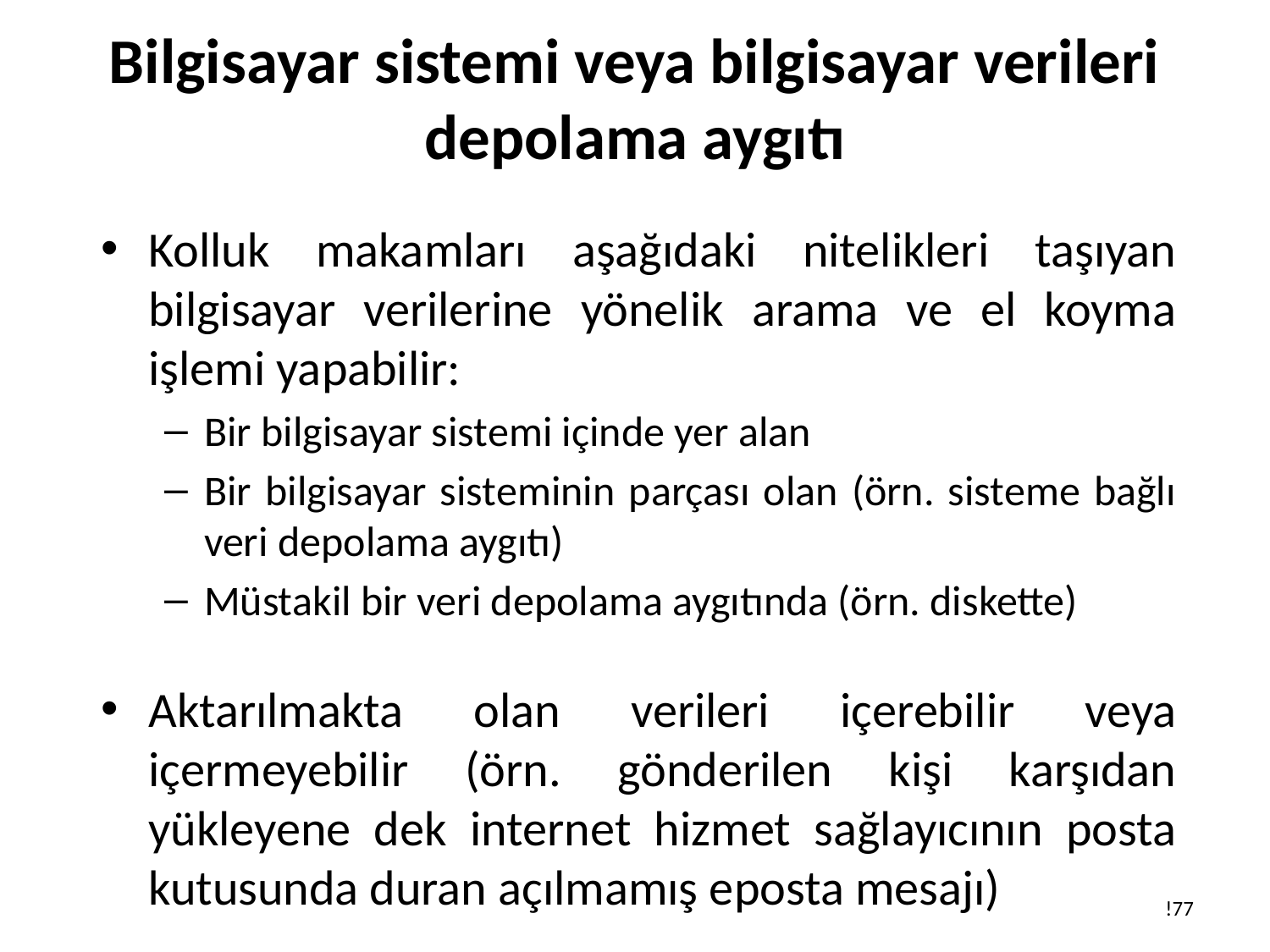

# Bilgisayar sistemi veya bilgisayar verileri depolama aygıtı
Kolluk makamları aşağıdaki nitelikleri taşıyan bilgisayar verilerine yönelik arama ve el koyma işlemi yapabilir:
Bir bilgisayar sistemi içinde yer alan
Bir bilgisayar sisteminin parçası olan (örn. sisteme bağlı veri depolama aygıtı)
Müstakil bir veri depolama aygıtında (örn. diskette)

Aktarılmakta olan verileri içerebilir veya içermeyebilir (örn. gönderilen kişi karşıdan yükleyene dek internet hizmet sağlayıcının posta kutusunda duran açılmamış eposta mesajı)
!77